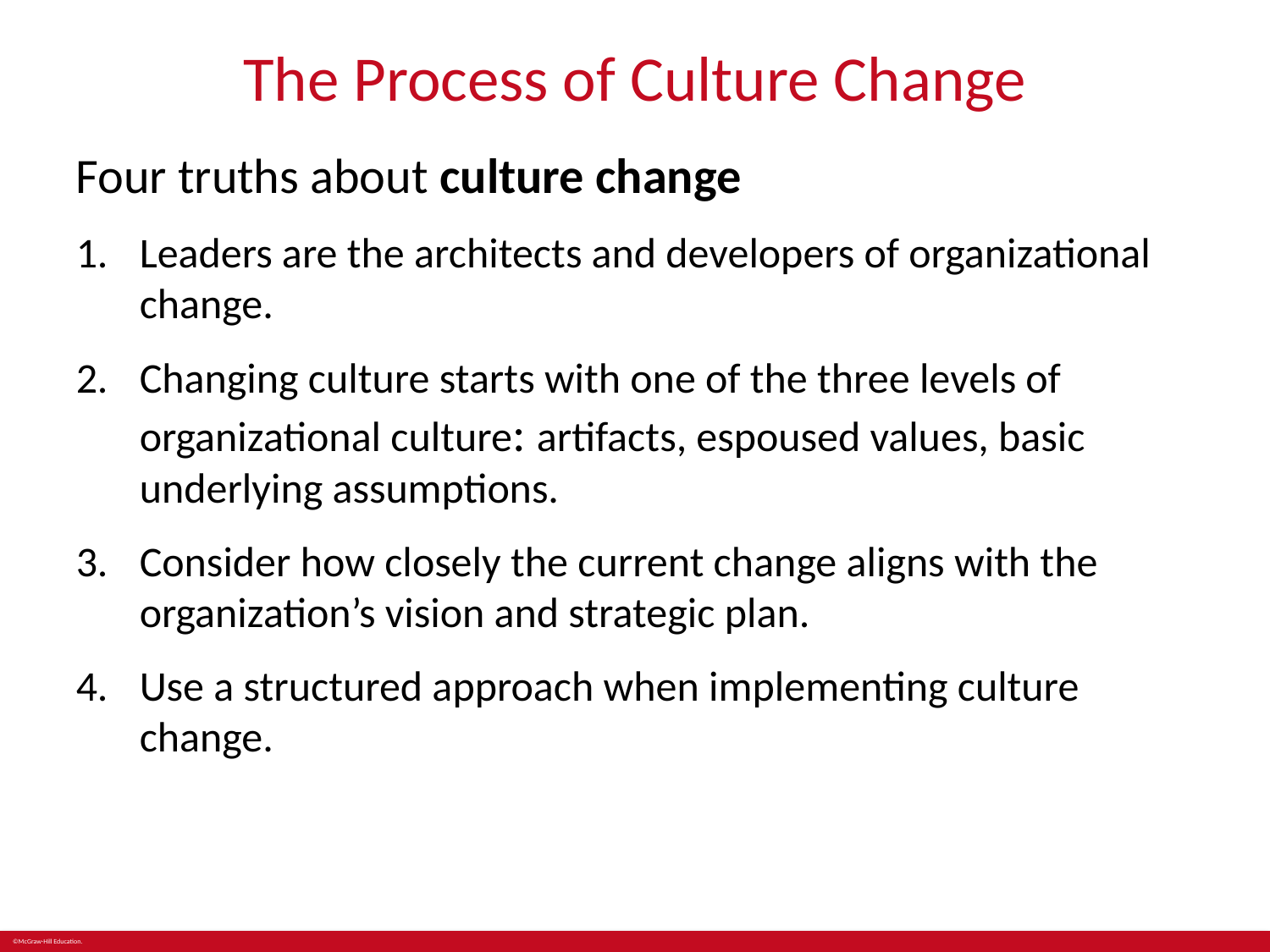

# The Process of Culture Change
Four truths about culture change
Leaders are the architects and developers of organizational change.
Changing culture starts with one of the three levels of organizational culture: artifacts, espoused values, basic underlying assumptions.
Consider how closely the current change aligns with the organization’s vision and strategic plan.
Use a structured approach when implementing culture change.